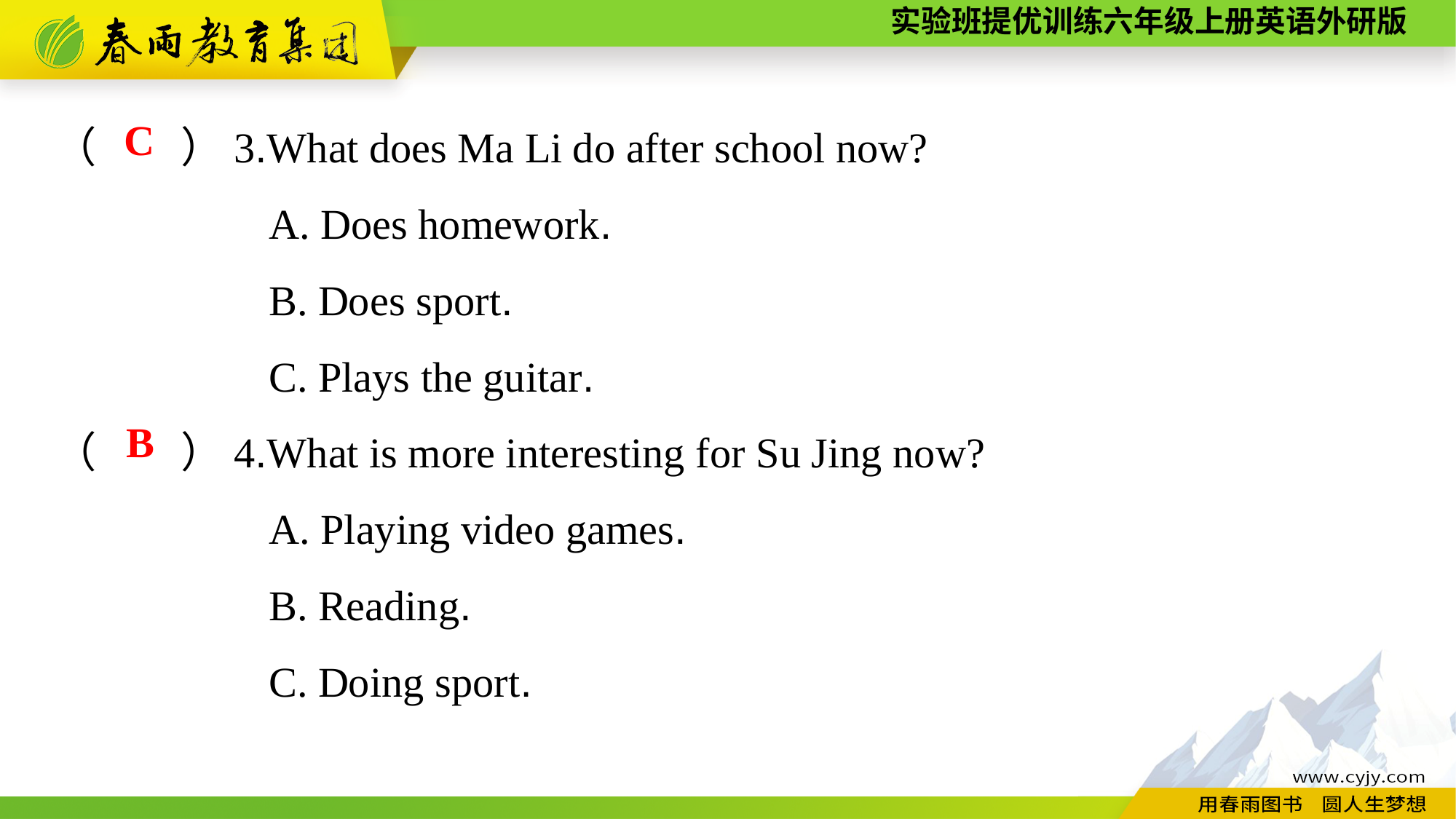

（　　）3.What does Ma Li do after school now?
A. Does homework.
B. Does sport.
C. Plays the guitar.
（　　）4.What is more interesting for Su Jing now?
A. Playing video games.
B. Reading.
C. Doing sport.
C
B